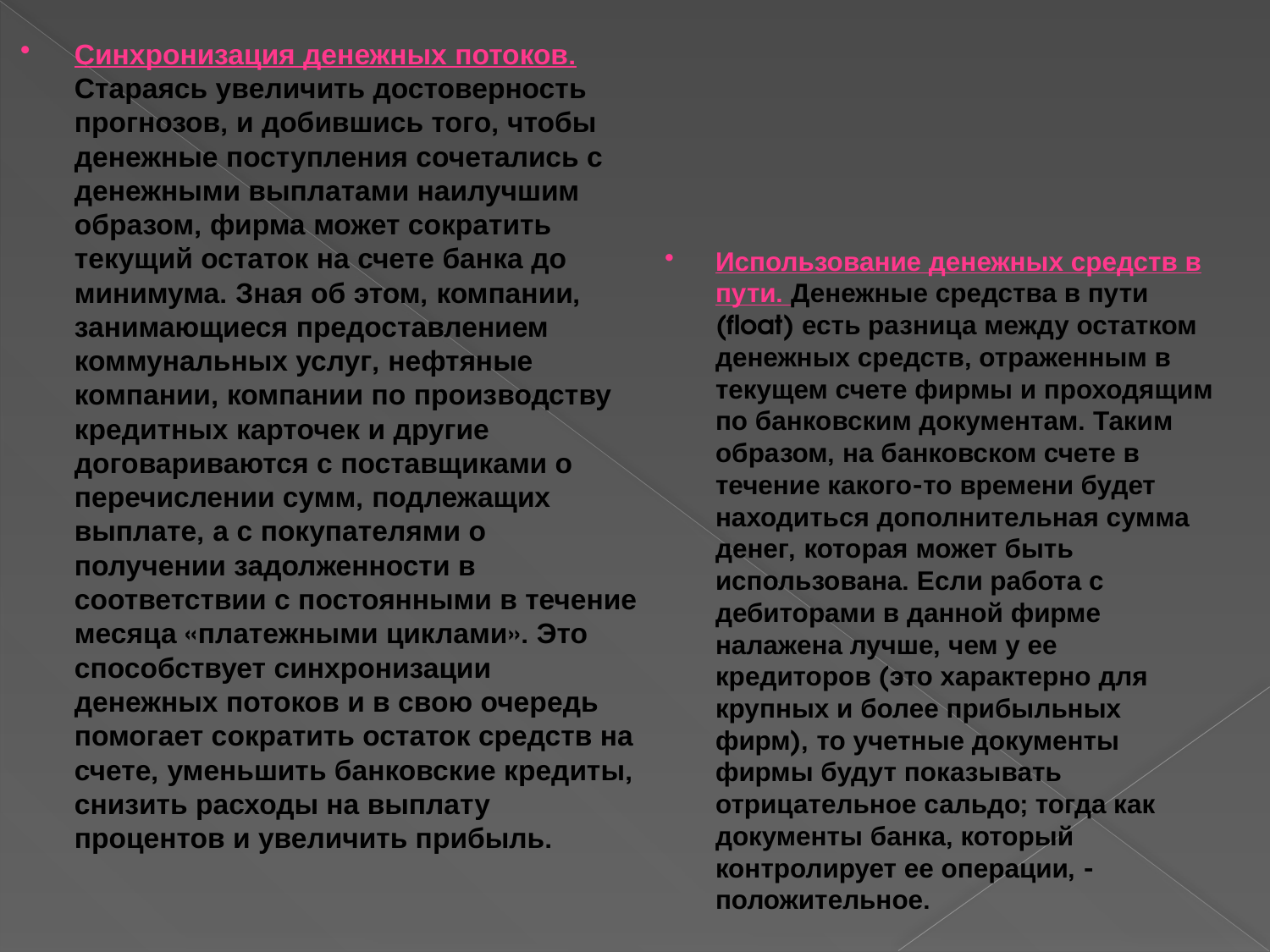

Синхронизация денежных потоков. Стараясь увеличить достоверность прогнозов, и добившись того, чтобы денежные поступления сочетались с денежными выплатами наилучшим образом, фирма может сократить текущий остаток на счете банка до минимума. Зная об этом, компании, занимающиеся предоставлением коммунальных услуг, нефтяные компании, компании по производству кредитных карточек и другие договариваются с поставщиками о перечислении сумм, подлежащих выплате, а с покупателями о получении задолженности в соответствии с постоянными в течение месяца «платежными циклами». Это способствует синхронизации денежных потоков и в свою очередь помогает сократить остаток средств на счете, уменьшить банковские кредиты, снизить расходы на выплату процентов и увеличить прибыль.
Использование денежных средств в пути. Денежные средства в пути (float) есть разница между остатком денежных средств, отраженным в текущем счете фирмы и проходящим по банковским документам. Таким образом, на банковском счете в течение какого-то времени будет находиться дополнительная сумма денег, которая может быть использована. Если работа с дебиторами в данной фирме налажена лучше, чем у ее кредиторов (это характерно для крупных и более прибыльных фирм), то учетные документы фирмы будут показывать отрицательное сальдо; тогда как документы банка, который контролирует ее операции, - положительное.